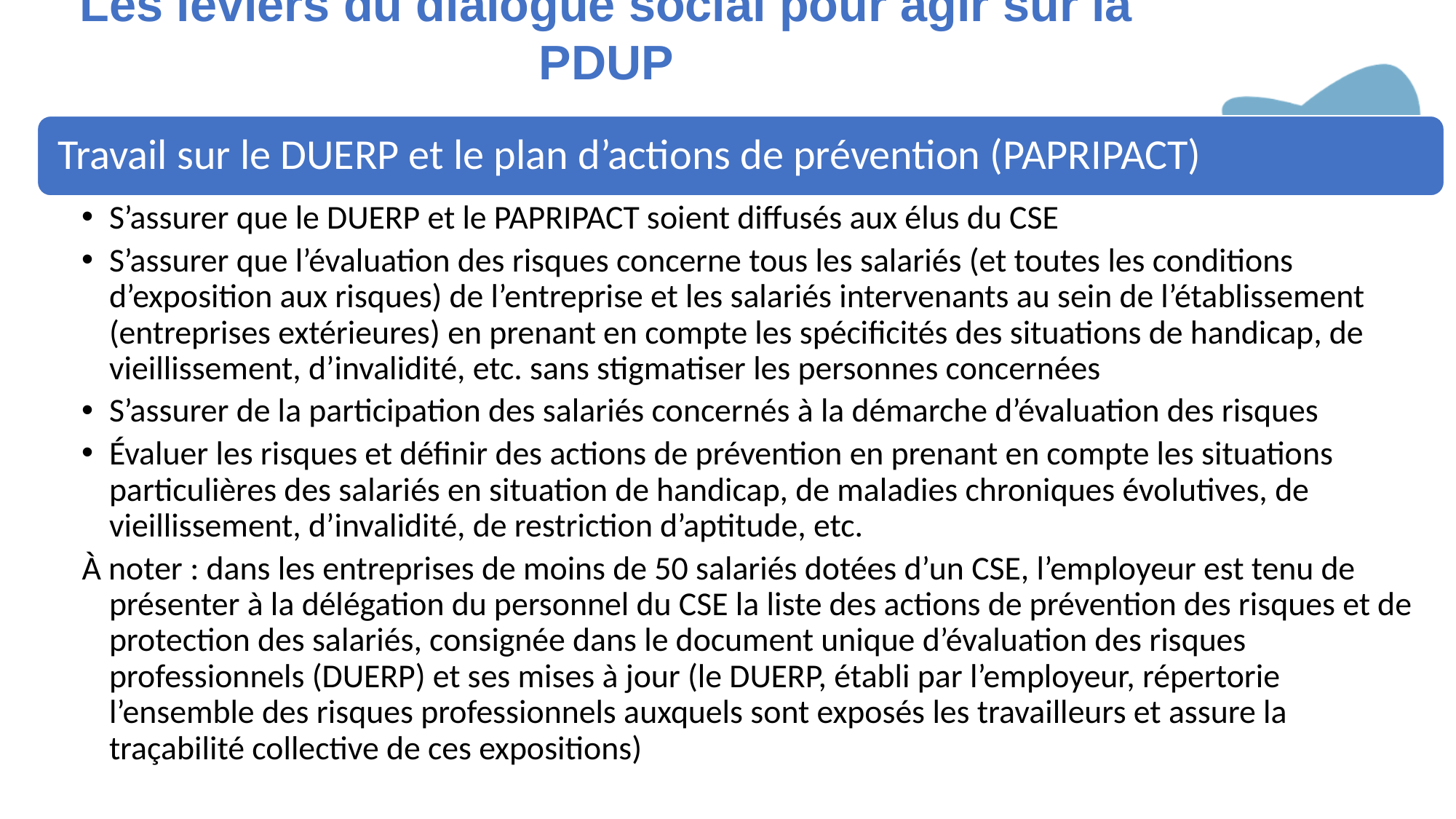

# Les leviers du dialogue social pour agir sur la PDUP
Travail sur le DUERP et le plan d’actions de prévention (PAPRIPACT)
S’assurer que le DUERP et le PAPRIPACT soient diffusés aux élus du CSE
S’assurer que l’évaluation des risques concerne tous les salariés (et toutes les conditions d’exposition aux risques) de l’entreprise et les salariés intervenants au sein de l’établissement (entreprises extérieures) en prenant en compte les spécificités des situations de handicap, de vieillissement, d’invalidité, etc. sans stigmatiser les personnes concernées
S’assurer de la participation des salariés concernés à la démarche d’évaluation des risques
Évaluer les risques et définir des actions de prévention en prenant en compte les situations particulières des salariés en situation de handicap, de maladies chroniques évolutives, de vieillissement, d’invalidité, de restriction d’aptitude, etc.
À noter : dans les entreprises de moins de 50 salariés dotées d’un CSE, l’employeur est tenu de présenter à la délégation du personnel du CSE la liste des actions de prévention des risques et de protection des salariés, consignée dans le document unique d’évaluation des risques professionnels (DUERP) et ses mises à jour (le DUERP, établi par l’employeur, répertorie l’ensemble des risques professionnels auxquels sont exposés les travailleurs et assure la traçabilité collective de ces expositions)